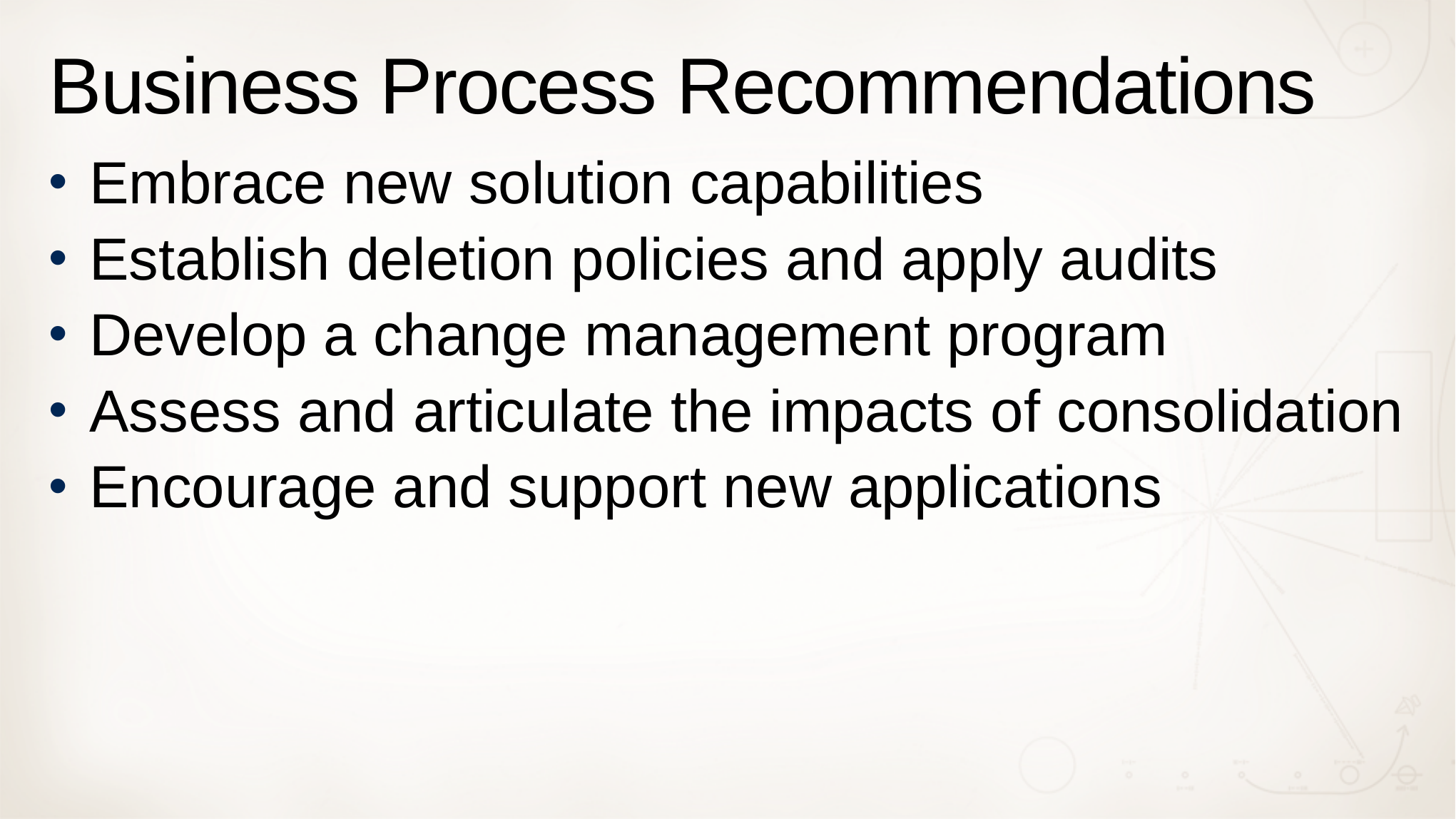

# Business Process Recommendations
Embrace new solution capabilities
Establish deletion policies and apply audits
Develop a change management program
Assess and articulate the impacts of consolidation
Encourage and support new applications